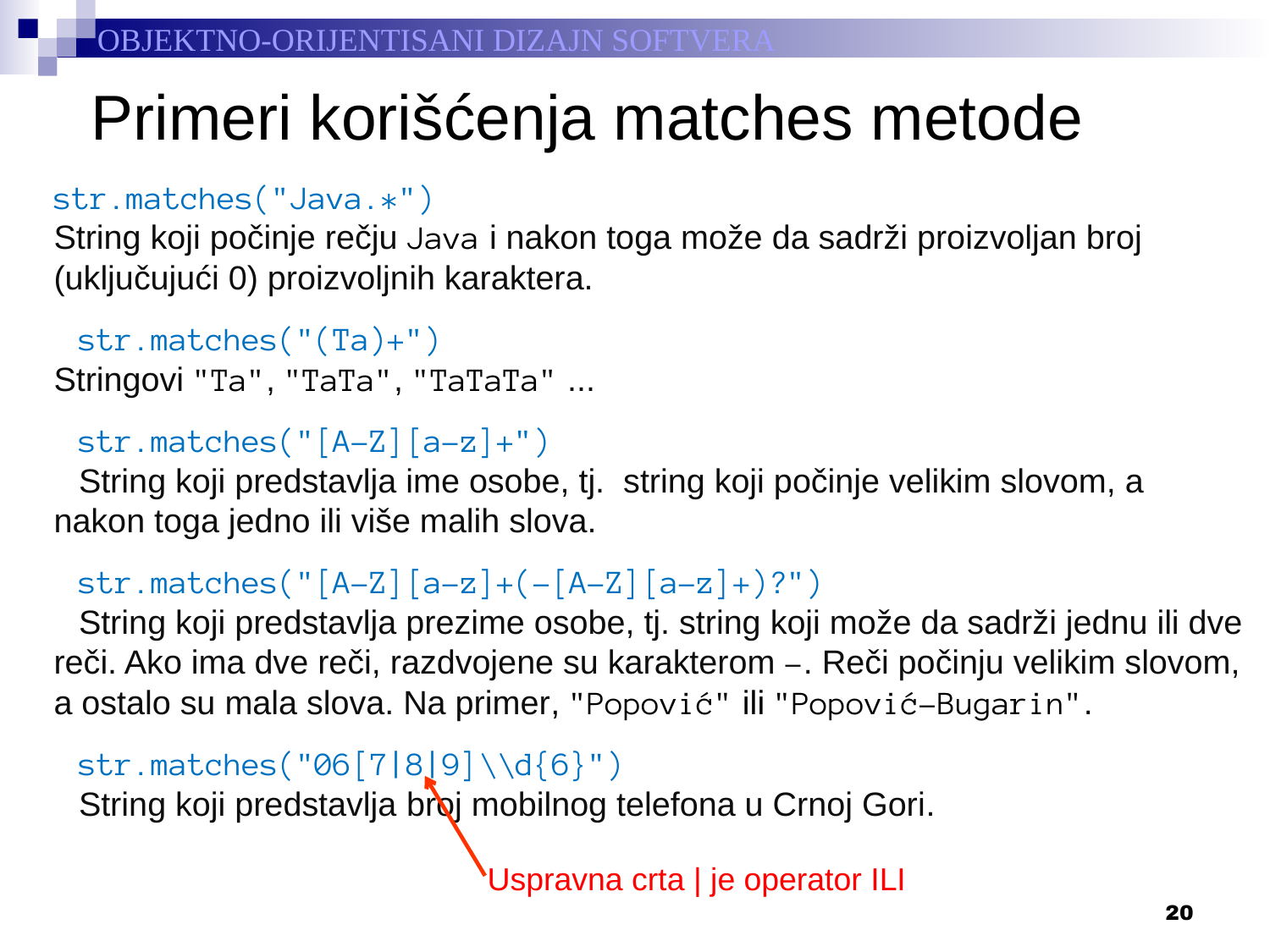

# Primeri korišćenja matches metode
	str.matches("Java.*")
String koji počinje rečju Java i nakon toga može da sadrži proizvoljan broj (uključujući 0) proizvoljnih karaktera.
	str.matches("(Ta)+")
Stringovi "Ta", "TaTa", "TaTaTa" ...
	str.matches("[A-Z][a-z]+")
	String koji predstavlja ime osobe, tj.  string koji počinje velikim slovom, a nakon toga jedno ili više malih slova.
	str.matches("[A-Z][a-z]+(-[A-Z][a-z]+)?")
	String koji predstavlja prezime osobe, tj. string koji može da sadrži jednu ili dve reči. Ako ima dve reči, razdvojene su karakterom -. Reči počinju velikim slovom, a ostalo su mala slova. Na primer, "Popović" ili "Popović-Bugarin".
	str.matches("06[7|8|9]\\d{6}")
	String koji predstavlja broj mobilnog telefona u Crnoj Gori.
Uspravna crta | je operator ILI
20